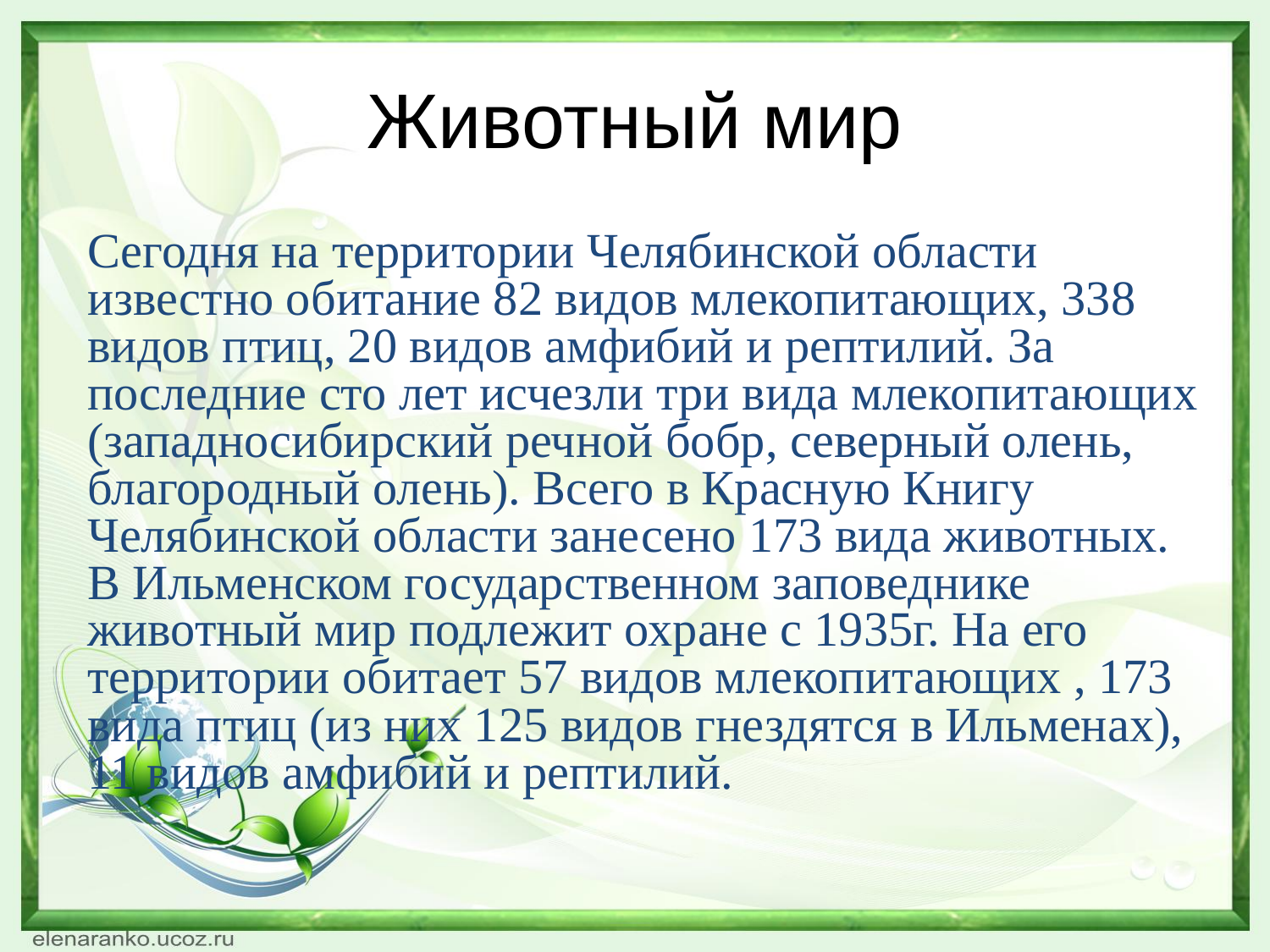

# Животный мир
Сегодня на территории Челябинской области известно обитание 82 видов млекопитающих, 338 видов птиц, 20 видов амфибий и рептилий. За последние сто лет исчезли три вида млекопитающих (западносибирский речной бобр, северный олень, благородный олень). Всего в Красную Книгу Челябинской области занесено 173 вида животных.
В Ильменском государственном заповеднике животный мир подлежит охране с 1935г. На его территории обитает 57 видов млекопитающих , 173 вида птиц (из них 125 видов гнездятся в Ильменах), 11 видов амфибий и рептилий.